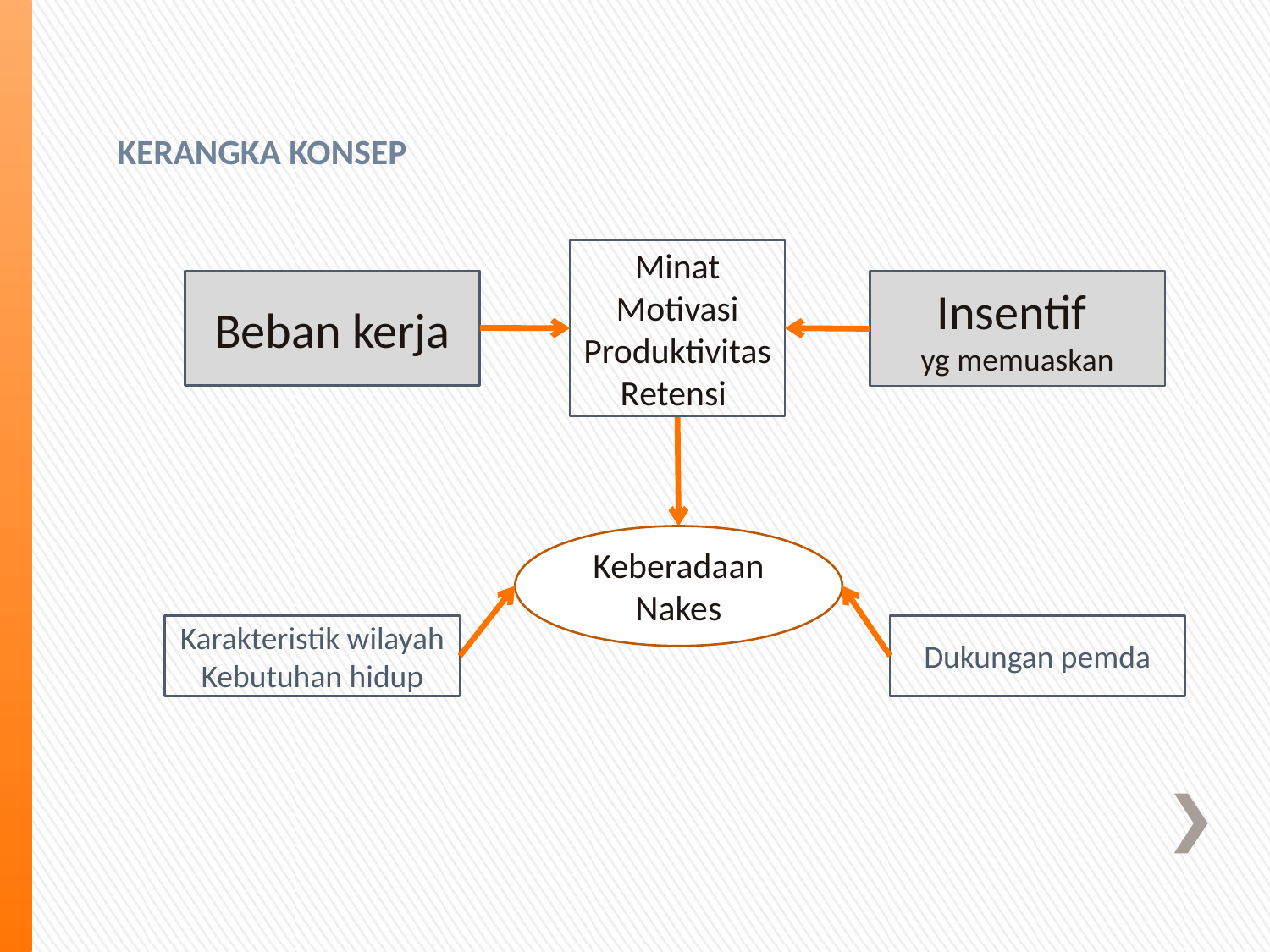

KERANGKA KONSEP
Minat
Motivasi
Produktivitas
Retensi
Beban kerja
Insentif
yg memuaskan
Keberadaan Nakes
Karakteristik wilayah
Kebutuhan hidup
Dukungan pemda